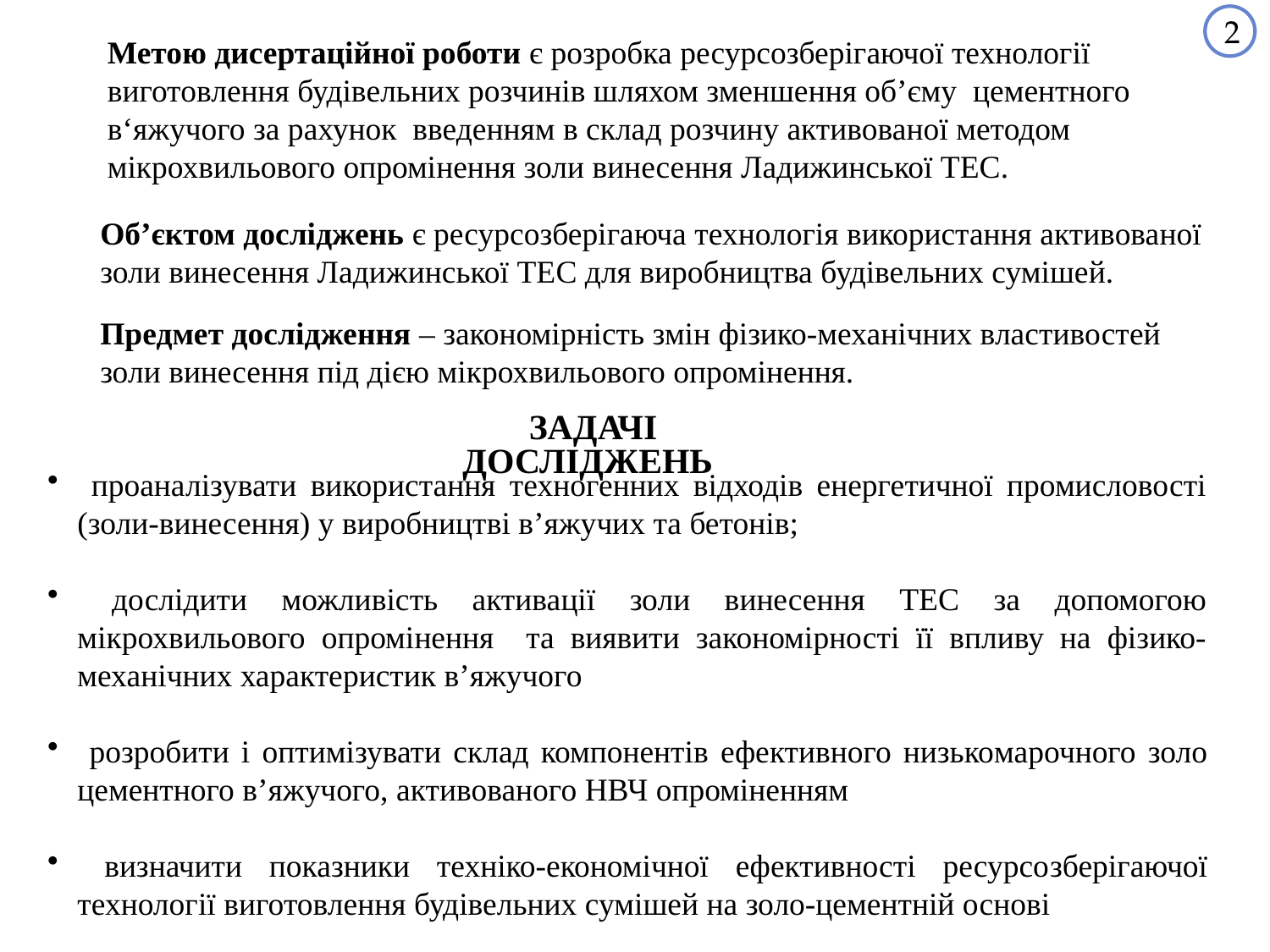

2
Метою дисертаційної роботи є розробка ресурсозберігаючої технології  виготовлення будівельних розчинів шляхом зменшення об’єму  цементного в‘яжучого за рахунок  введенням в склад розчину активованої методом мікрохвильового опромінення золи винесення Ладижинської ТЕС.
Об’єктом досліджень є ресурсозберігаюча технологія використання активованої
золи винесення Ладижинської ТЕС для виробництва будівельних сумішей.
Предмет дослідження – закономірність змін фізико-механічних властивостей
золи винесення під дією мікрохвильового опромінення.
ЗАДАЧІ ДОСЛІДЖЕНЬ
 проаналізувати використання техногенних відходів енергетичної промисловості (золи-винесення) у виробництві в’яжучих та бетонів;

 дослідити можливість активації золи винесення ТЕС за допомогою мікрохвильового опромінення  та виявити закономірності її впливу на фізико-механічних характеристик в’яжучого

 розробити і оптимізувати склад компонентів ефективного низько­марочного золо­цементного в’яжучого, активованого НВЧ опроміненням

 визначити показники техніко-економічної ефективності ресурсо­зберігаючої технології виготовлення будівельних сумішей на золо-цементній основі